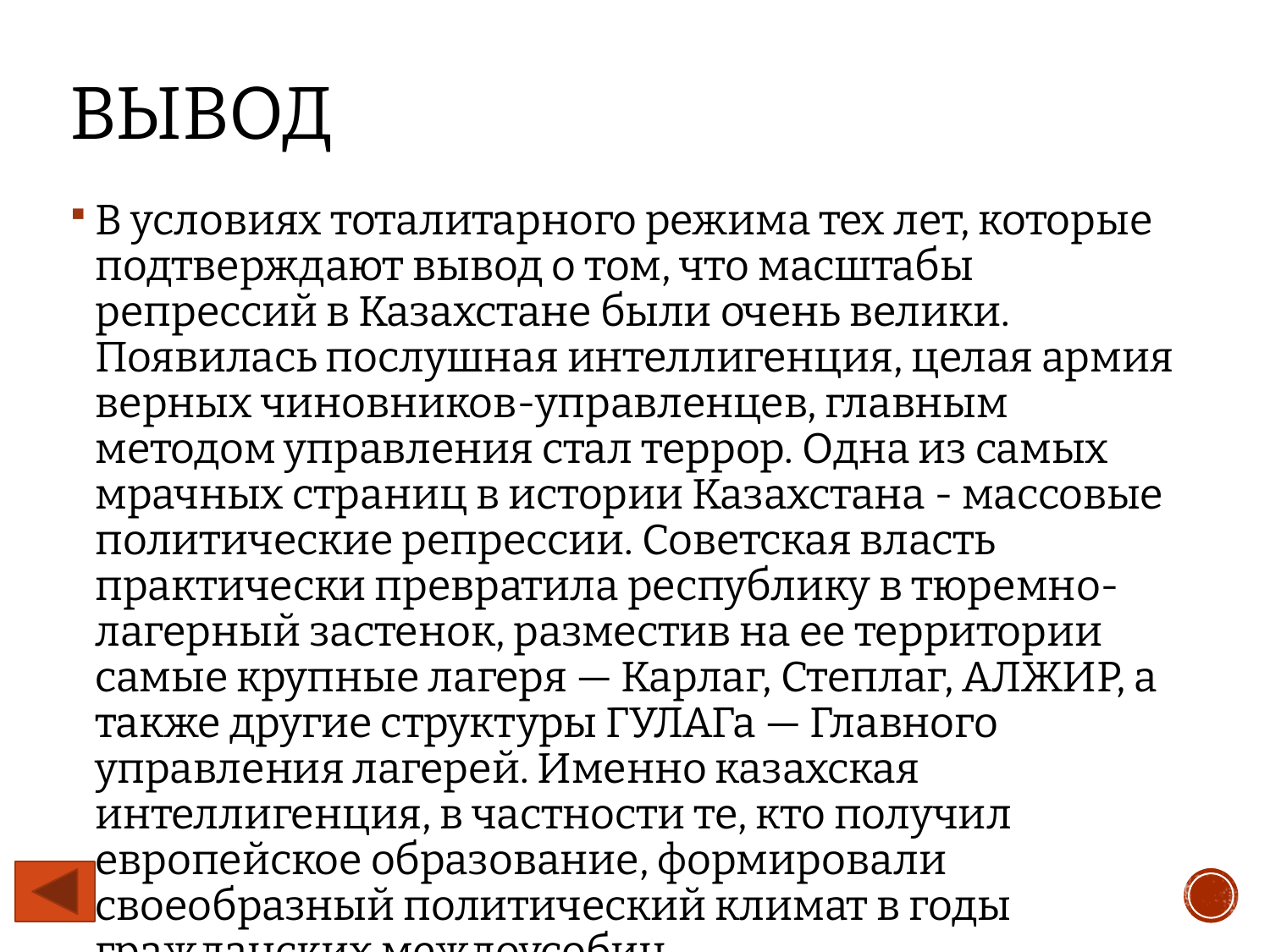

# Вывод
В условиях тоталитарного режима тех лет, которые подтверждают вывод о том, что масштабы репрессий в Казахстане были очень велики. Появилась послушная интеллигенция, целая армия верных чиновников-управленцев, главным методом управления стал террор. Одна из самых мрачных страниц в истории Казахстана - массовые политические репрессии. Советская власть практически превратила республику в тюремно-лагерный застенок, разместив на ее территории самые крупные лагеря — Карлаг, Степлаг, АЛЖИР, а также другие структуры ГУЛАГа — Главного управления лагерей. Именно казахская интеллигенция, в частности те, кто получил европейское образование, формировали своеобразный политический климат в годы гражданских междоусобиц.